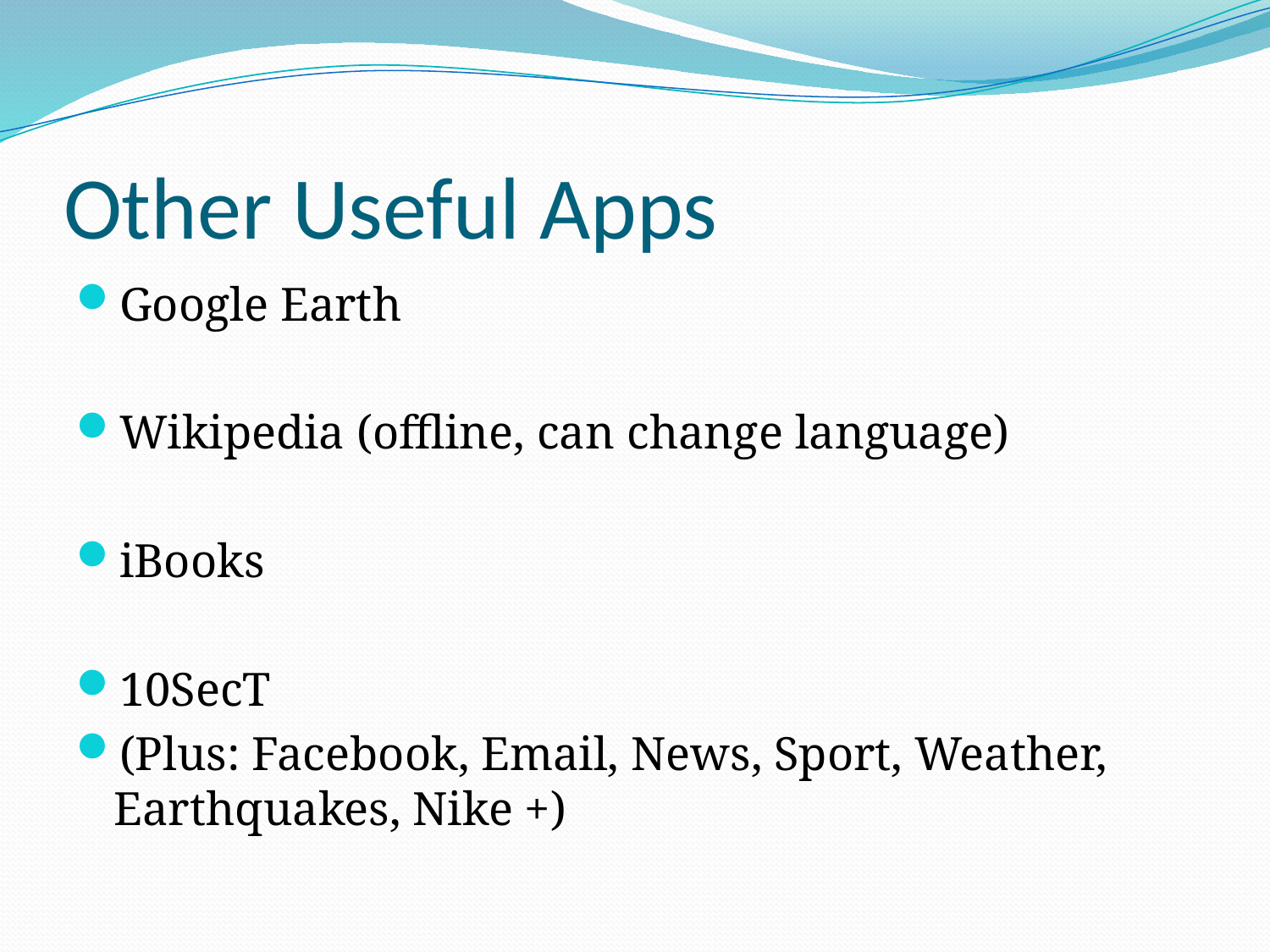

# Other Useful Apps
Google Earth

Wikipedia (offline, can change language)

iBooks

10SecT
(Plus: Facebook, Email, News, Sport, Weather, Earthquakes, Nike +)